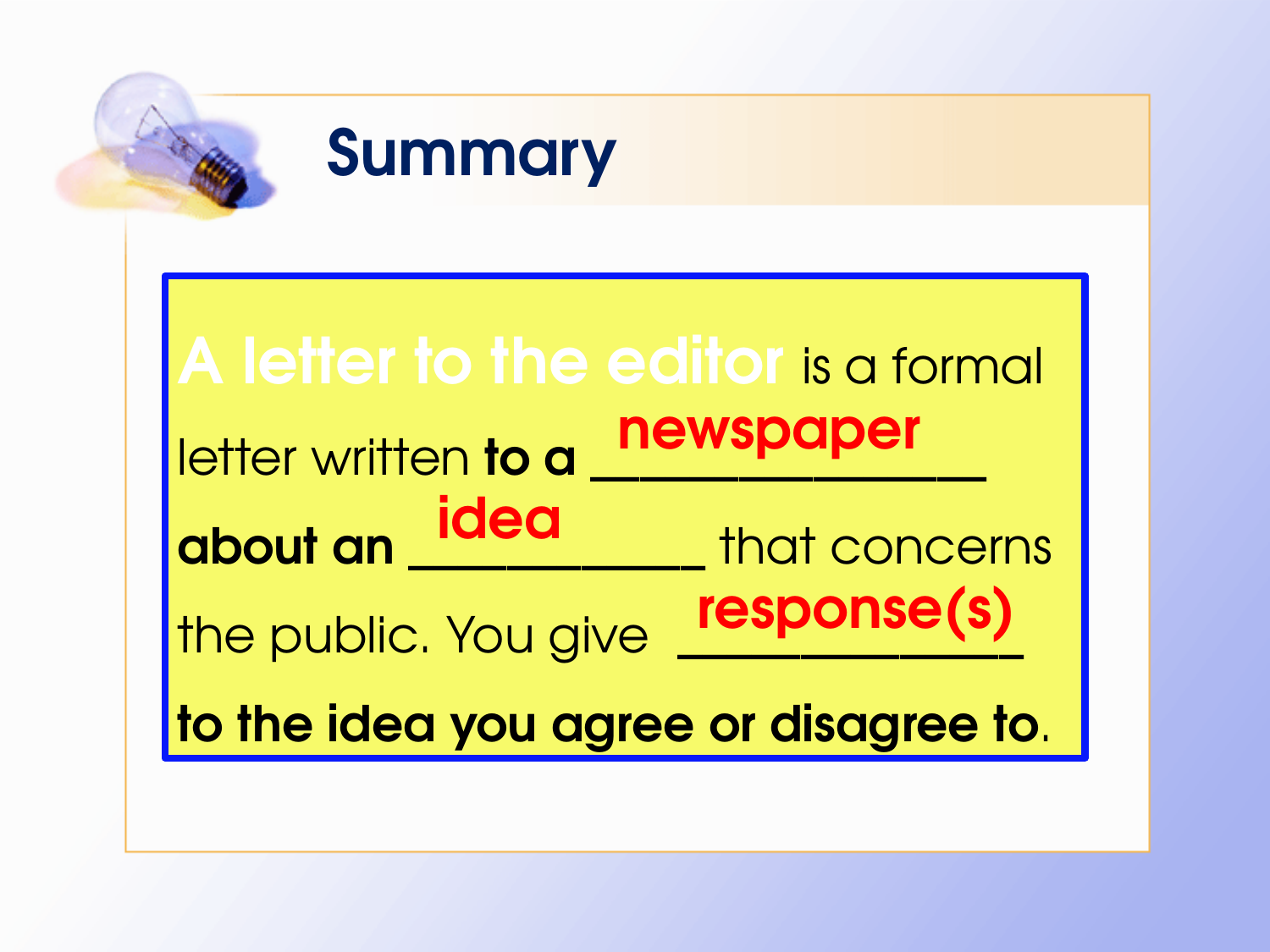

Summary
A letter to the editor is a formal letter written to a ________________ about an ____________ that concerns the public. You give  ______________ to the idea you agree or disagree to.
newspaper
idea
response(s)